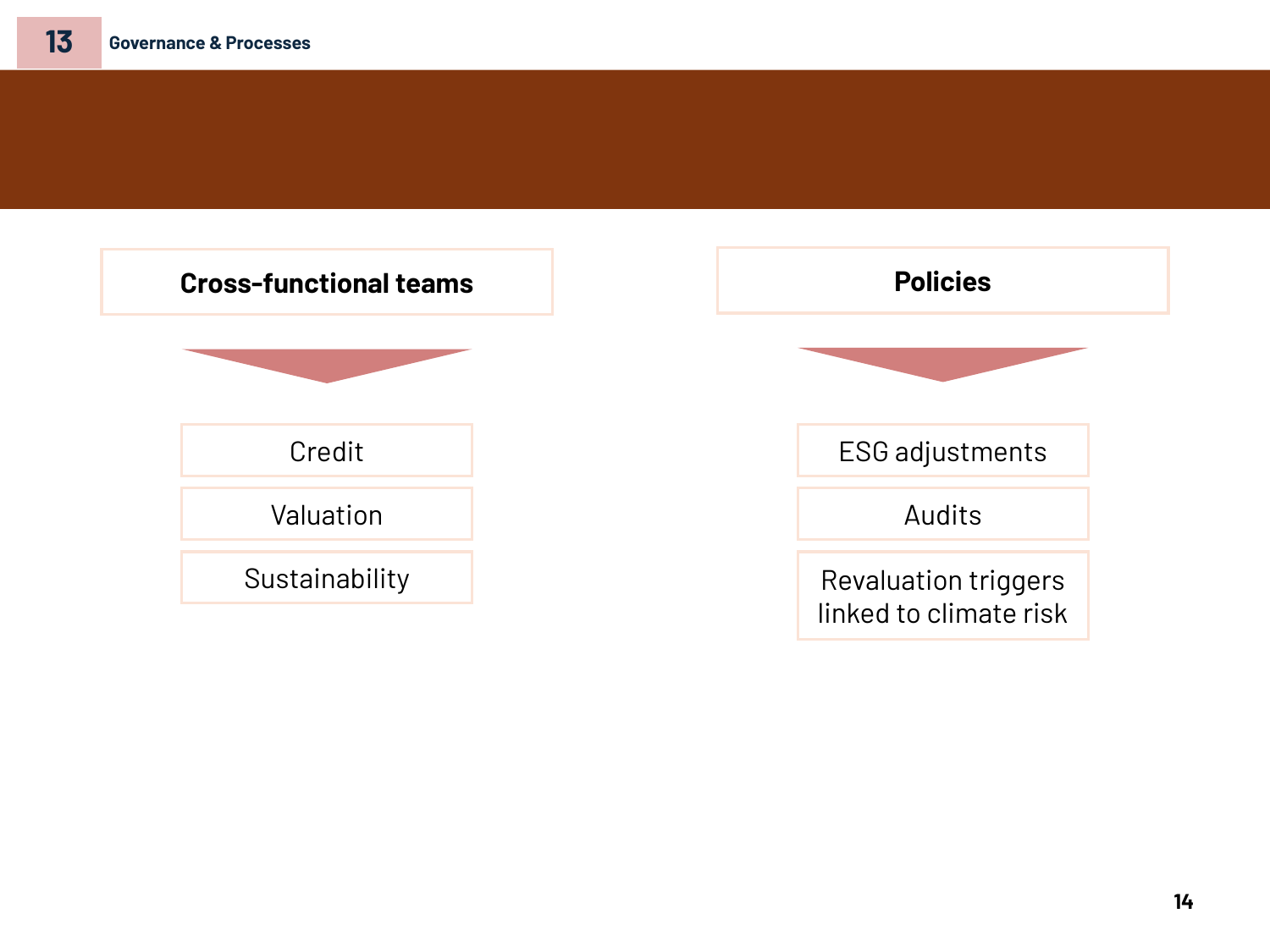

13
Governance & Processes
Policies
Cross-functional teams

Credit
ESG adjustments
Valuation
Audits
Sustainability
Revaluation triggers linked to climate risk
14